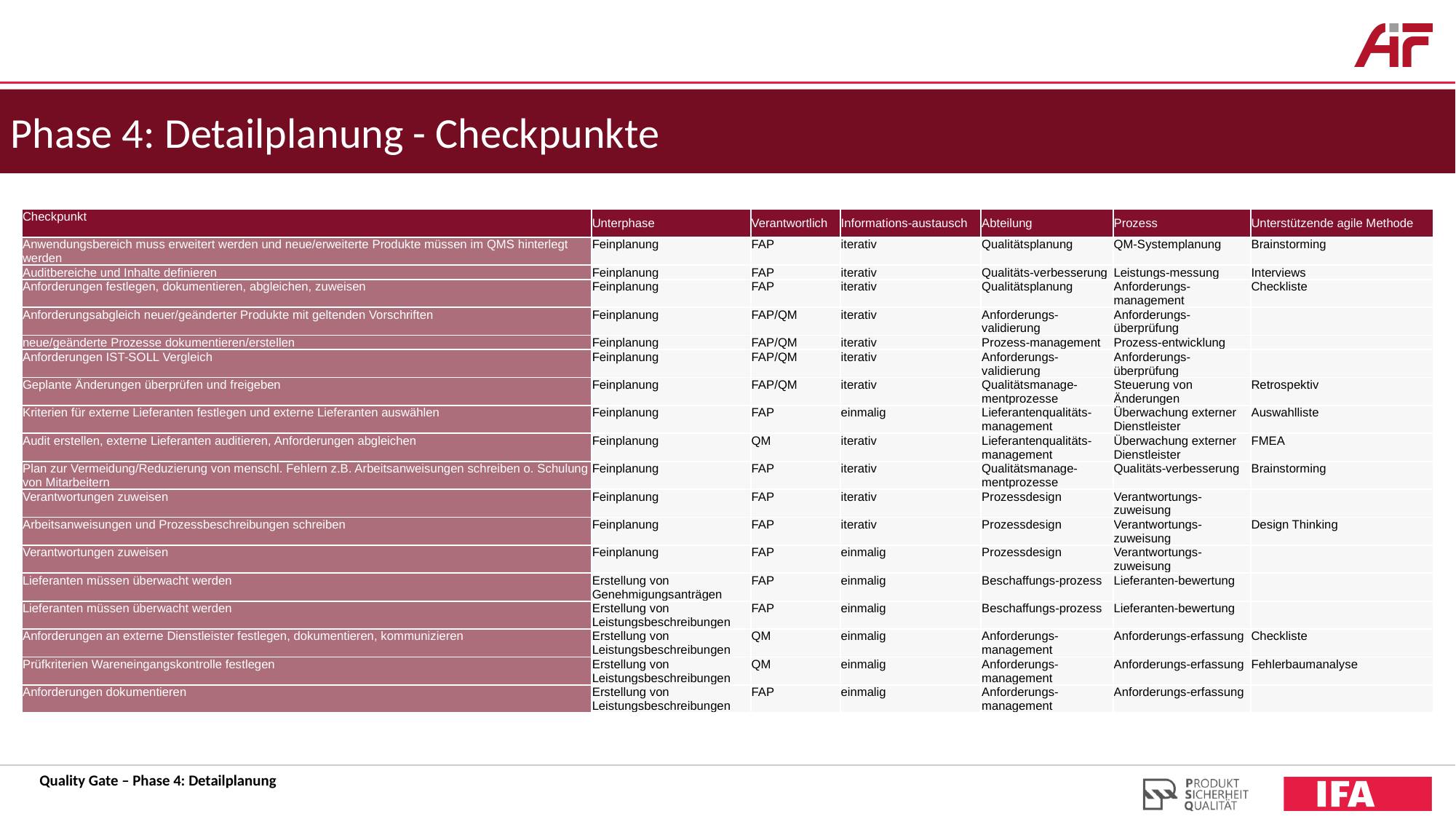

Phase 4: Detailplanung - Checkpunkte
| Checkpunkt | Unterphase | Verantwortlich | Informations-austausch | Abteilung | Prozess | Unterstützende agile Methode |
| --- | --- | --- | --- | --- | --- | --- |
| Anwendungsbereich muss erweitert werden und neue/erweiterte Produkte müssen im QMS hinterlegt werden | Feinplanung | FAP | iterativ | Qualitätsplanung | QM-Systemplanung | Brainstorming |
| Auditbereiche und Inhalte definieren | Feinplanung | FAP | iterativ | Qualitäts-verbesserung | Leistungs-messung | Interviews |
| Anforderungen festlegen, dokumentieren, abgleichen, zuweisen | Feinplanung | FAP | iterativ | Qualitätsplanung | Anforderungs-management | Checkliste |
| Anforderungsabgleich neuer/geänderter Produkte mit geltenden Vorschriften | Feinplanung | FAP/QM | iterativ | Anforderungs-validierung | Anforderungs-überprüfung |  |
| neue/geänderte Prozesse dokumentieren/erstellen | Feinplanung | FAP/QM | iterativ | Prozess-management | Prozess-entwicklung |  |
| Anforderungen IST-SOLL Vergleich | Feinplanung | FAP/QM | iterativ | Anforderungs-validierung | Anforderungs-überprüfung |  |
| Geplante Änderungen überprüfen und freigeben | Feinplanung | FAP/QM | iterativ | Qualitätsmanage-mentprozesse | Steuerung von Änderungen | Retrospektiv |
| Kriterien für externe Lieferanten festlegen und externe Lieferanten auswählen | Feinplanung | FAP | einmalig | Lieferantenqualitäts-management | Überwachung externer Dienstleister | Auswahlliste |
| Audit erstellen, externe Lieferanten auditieren, Anforderungen abgleichen | Feinplanung | QM | iterativ | Lieferantenqualitäts-management | Überwachung externer Dienstleister | FMEA |
| Plan zur Vermeidung/Reduzierung von menschl. Fehlern z.B. Arbeitsanweisungen schreiben o. Schulung von Mitarbeitern | Feinplanung | FAP | iterativ | Qualitätsmanage-mentprozesse | Qualitäts-verbesserung | Brainstorming |
| Verantwortungen zuweisen | Feinplanung | FAP | iterativ | Prozessdesign | Verantwortungs-zuweisung |  |
| Arbeitsanweisungen und Prozessbeschreibungen schreiben | Feinplanung | FAP | iterativ | Prozessdesign | Verantwortungs-zuweisung | Design Thinking |
| Verantwortungen zuweisen | Feinplanung | FAP | einmalig | Prozessdesign | Verantwortungs-zuweisung |  |
| Lieferanten müssen überwacht werden | Erstellung von Genehmigungsanträgen | FAP | einmalig | Beschaffungs-prozess | Lieferanten-bewertung |  |
| Lieferanten müssen überwacht werden | Erstellung von Leistungsbeschreibungen | FAP | einmalig | Beschaffungs-prozess | Lieferanten-bewertung |  |
| Anforderungen an externe Dienstleister festlegen, dokumentieren, kommunizieren | Erstellung von Leistungsbeschreibungen | QM | einmalig | Anforderungs-management | Anforderungs-erfassung | Checkliste |
| Prüfkriterien Wareneingangskontrolle festlegen | Erstellung von Leistungsbeschreibungen | QM | einmalig | Anforderungs-management | Anforderungs-erfassung | Fehlerbaumanalyse |
| Anforderungen dokumentieren | Erstellung von Leistungsbeschreibungen | FAP | einmalig | Anforderungs-management | Anforderungs-erfassung |  |